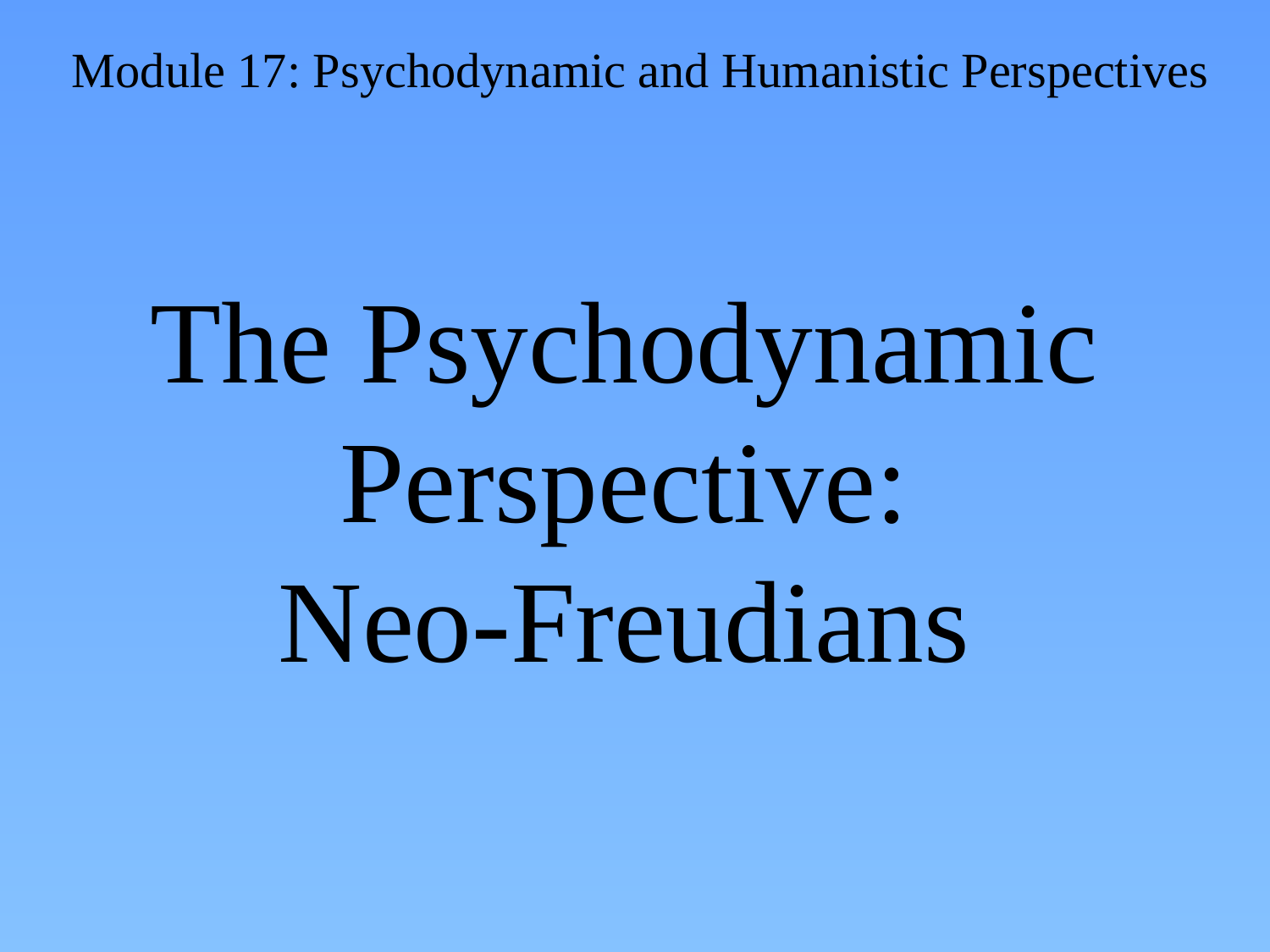

# The Psychodynamic Perspective: Neo-Freudians
Module 17: Psychodynamic and Humanistic Perspectives